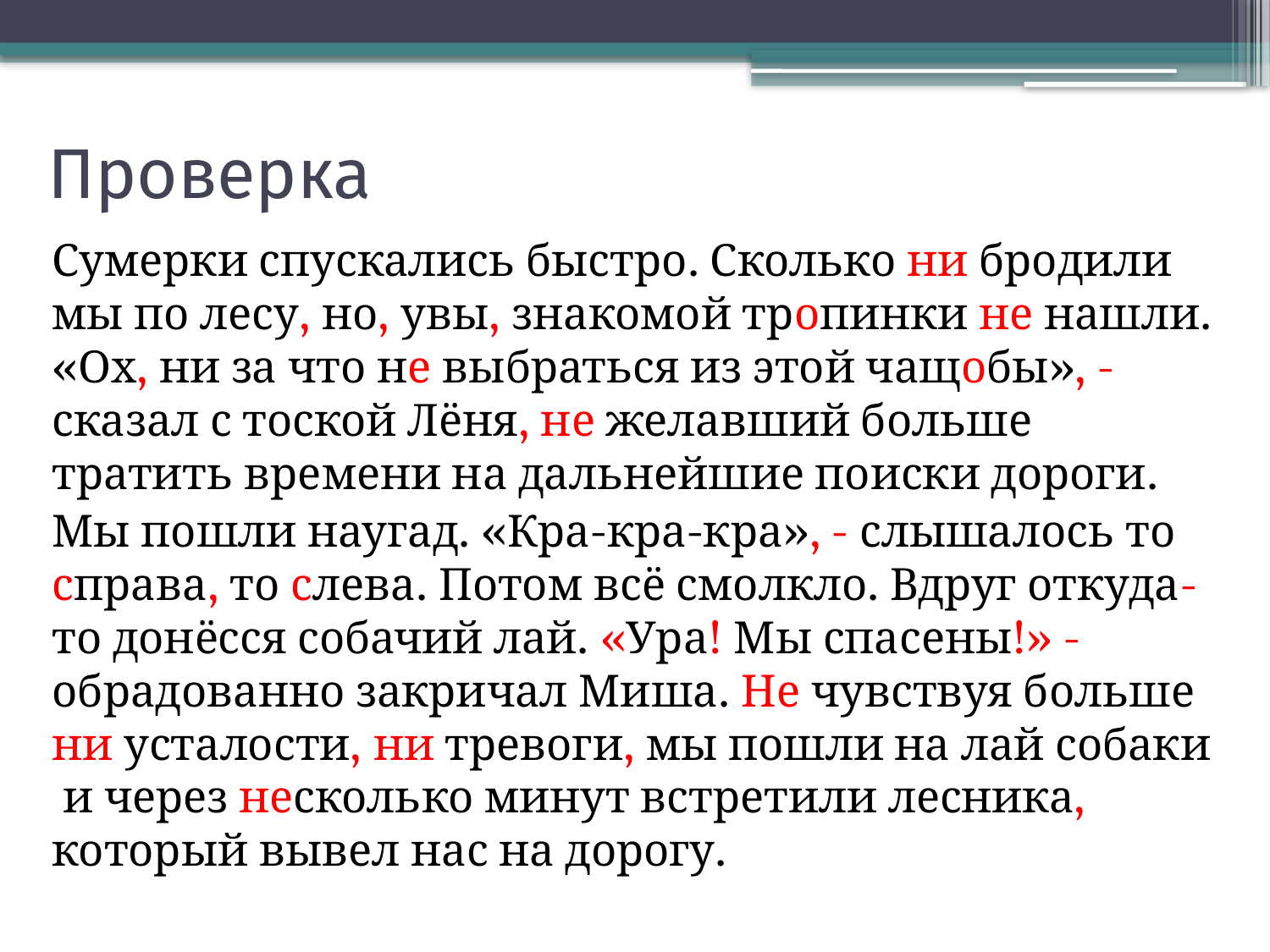

# Проверка
Сумерки спускались быстро. Сколько ни бродили мы по лесу, но, увы, знакомой тропинки не нашли. «Ох, ни за что не выбраться из этой чащобы», - сказал с тоской Лёня, не желавший больше тратить времени на дальнейшие поиски дороги.
Мы пошли наугад. «Кра-кра-кра», - слышалось то справа, то слева. Потом всё смолкло. Вдруг откуда- то донёсся собачий лай. «Ура! Мы спасены!» - обрадованно закричал Миша. Не чувствуя больше ни усталости, ни тревоги, мы пошли на лай собаки  и через несколько минут встретили лесника, который вывел нас на дорогу.